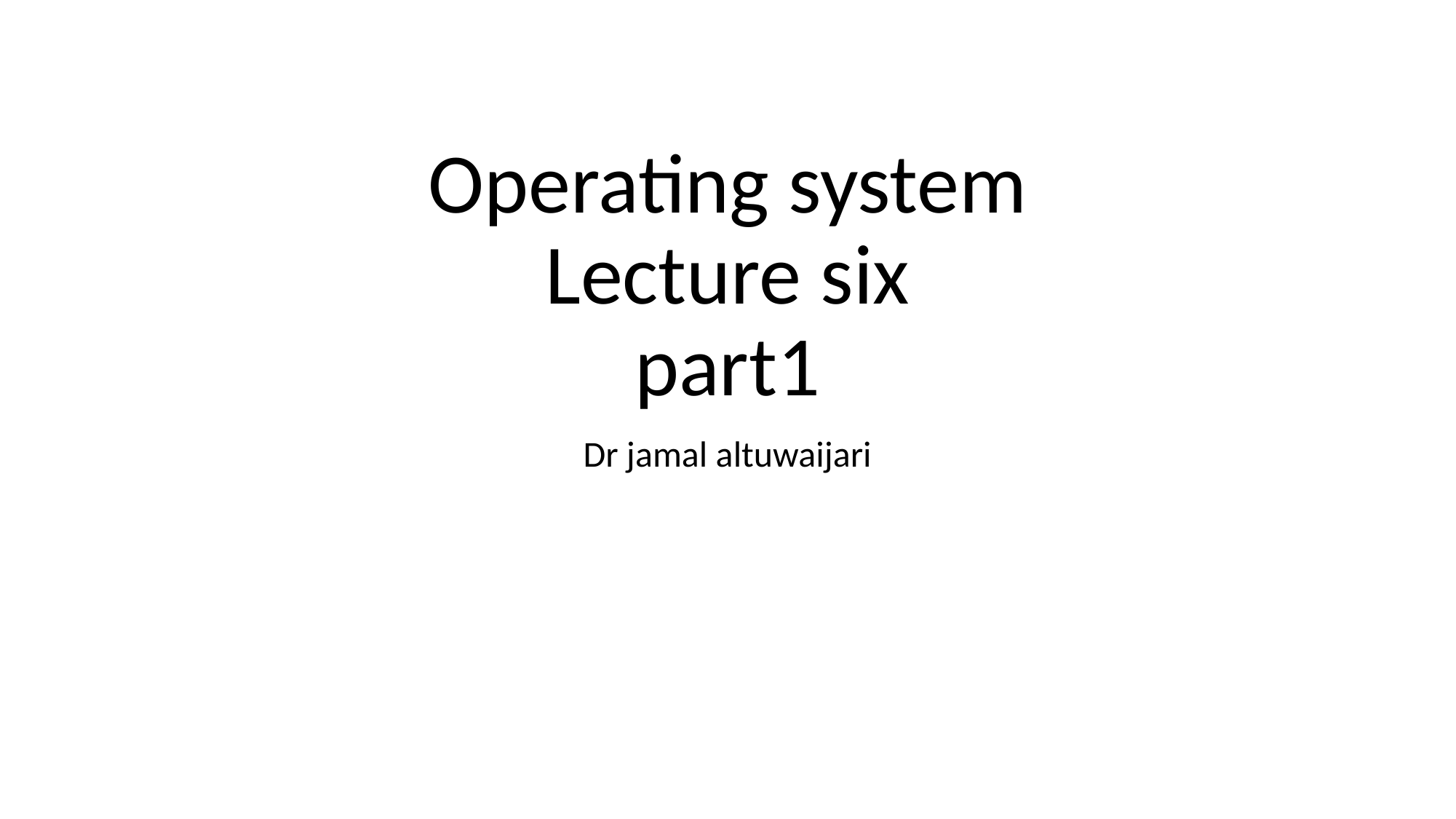

# Operating system Lecture six part1
Dr jamal altuwaijari